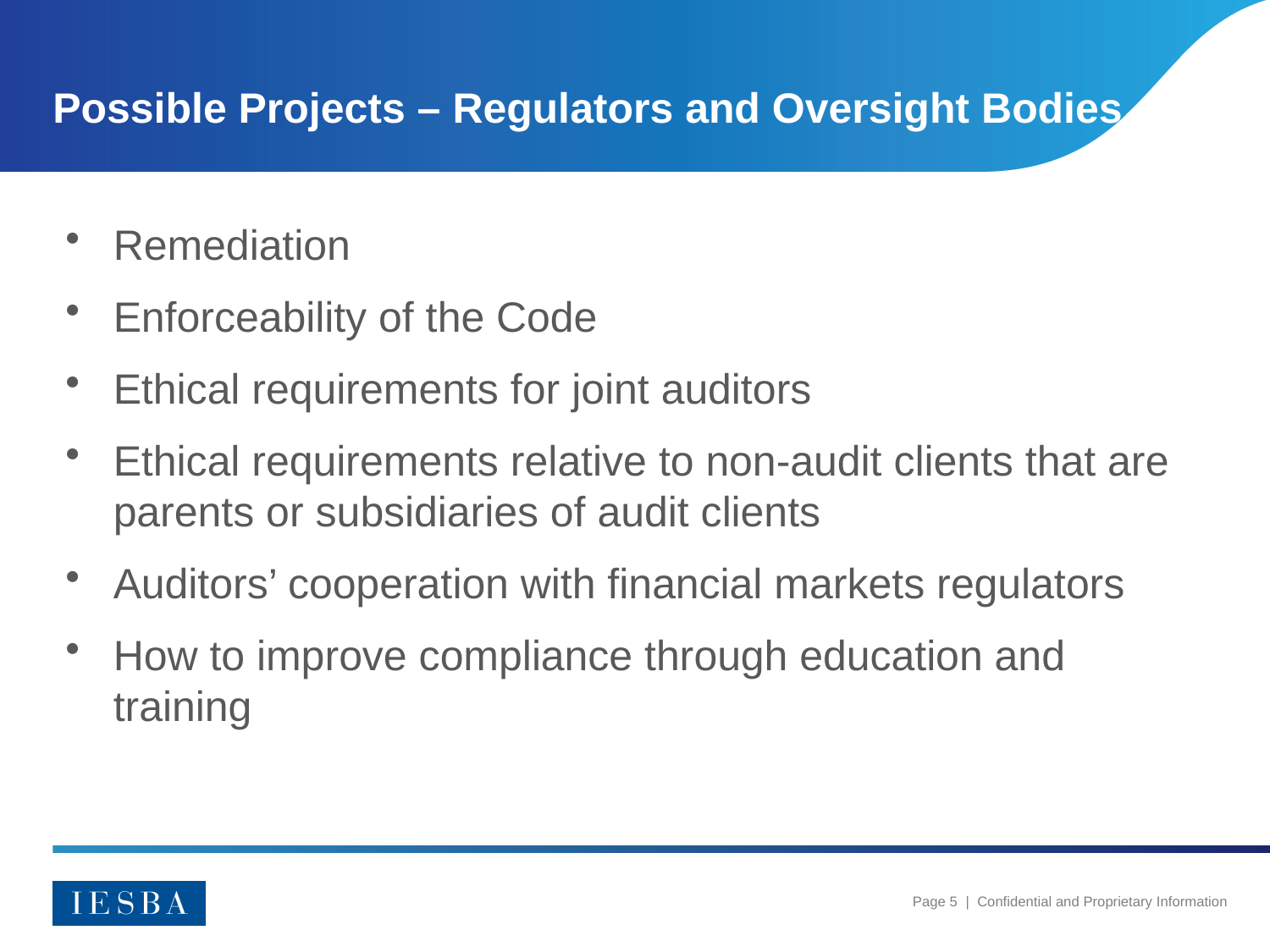

# Possible Projects – Regulators and Oversight Bodies
Remediation
Enforceability of the Code
Ethical requirements for joint auditors
Ethical requirements relative to non-audit clients that are parents or subsidiaries of audit clients
Auditors’ cooperation with financial markets regulators
How to improve compliance through education and training